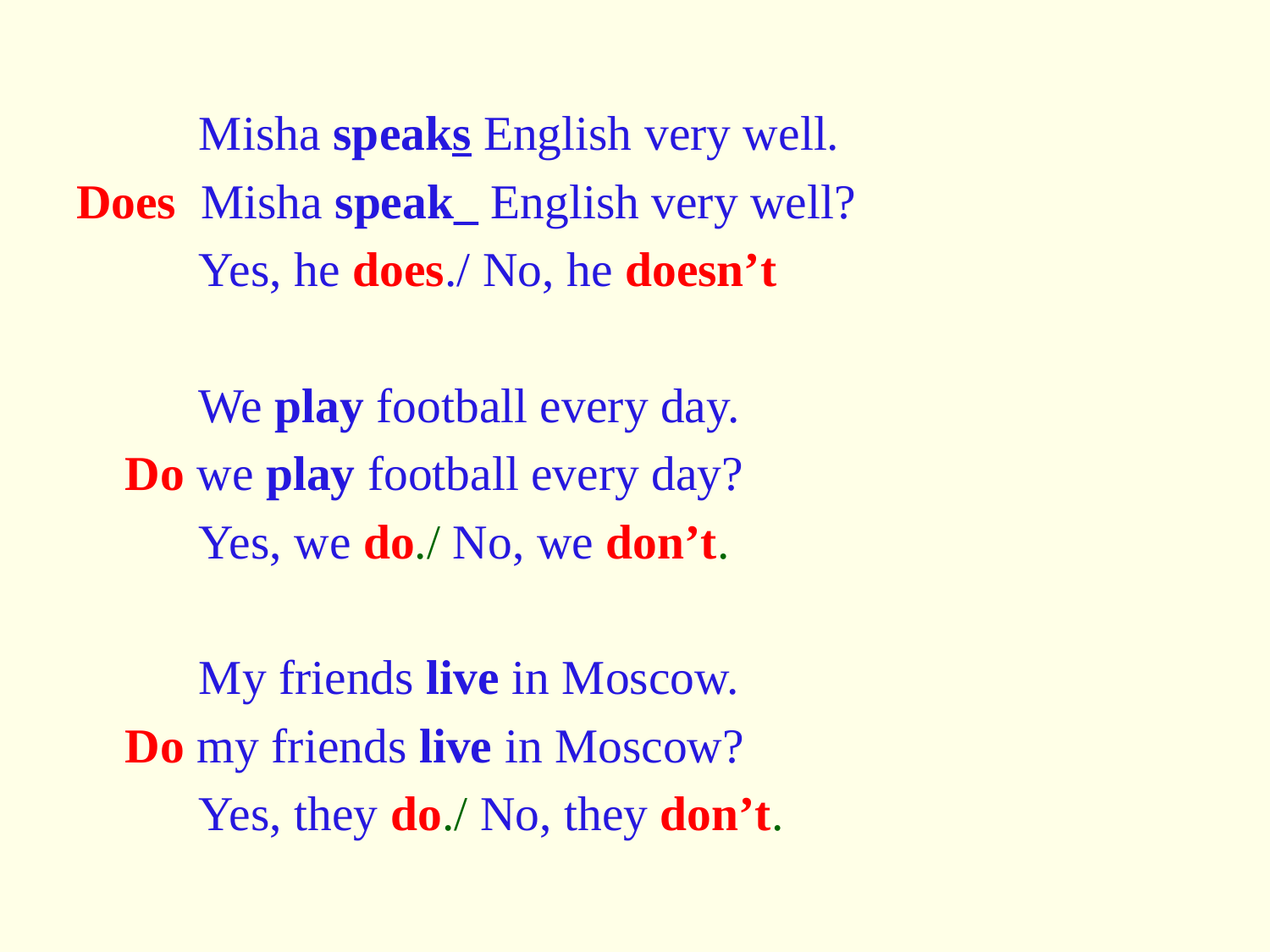

Misha speaks English very well.
Does  Misha speak_ English very well?
          Yes, he does./ No, he doesn’t

          We play football every day.
    Do we play football every day?
          Yes, we do./ No, we don’t.

          My friends live in Moscow.
    Do my friends live in Moscow?
          Yes, they do./ No, they don’t.